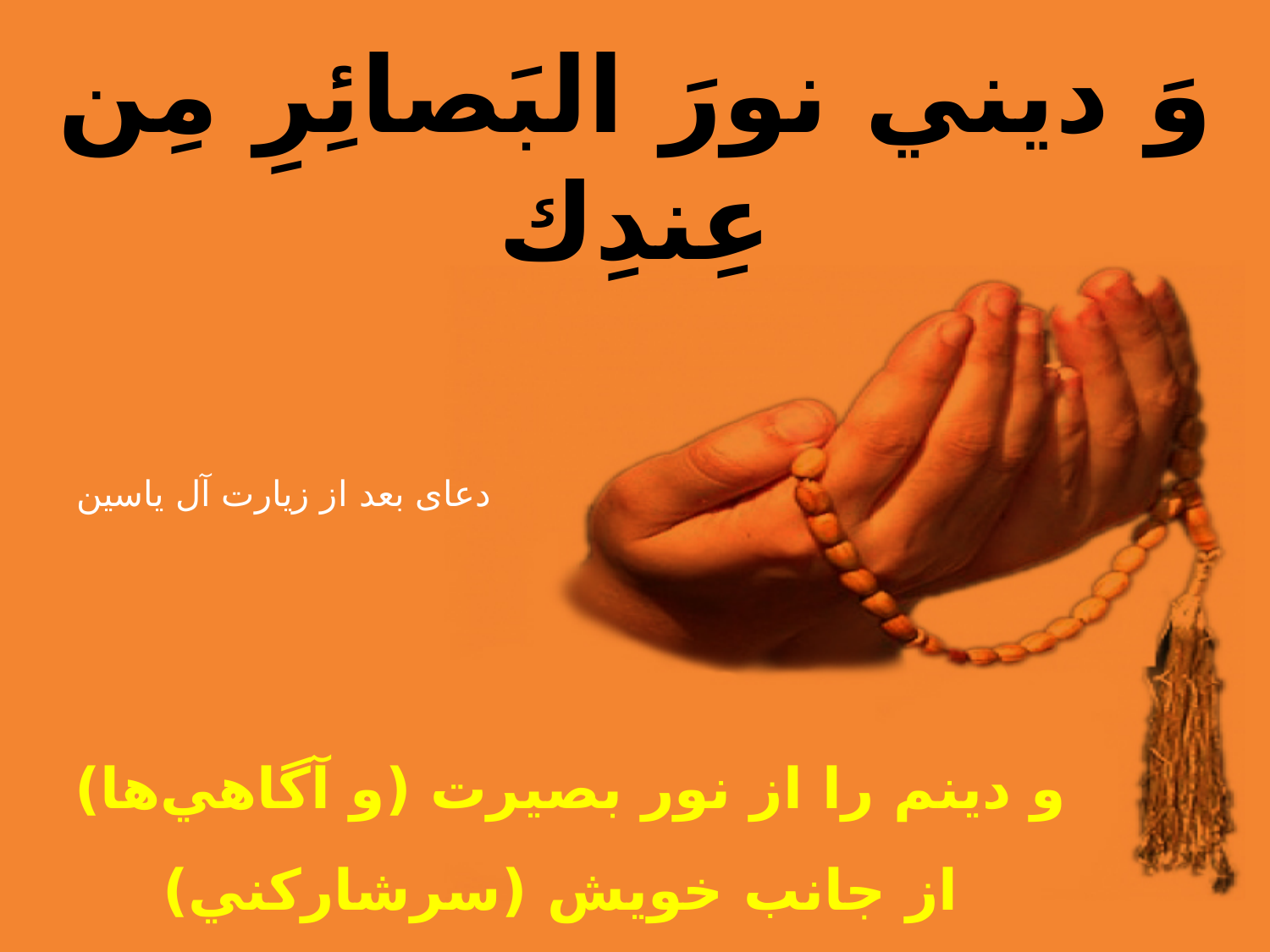

وَ ديني نورَ البَصائِرِ مِن عِندِك
و دينم را از نور بصيرت (و آگاهي‌ها)
از جانب خويش (سرشاركني)